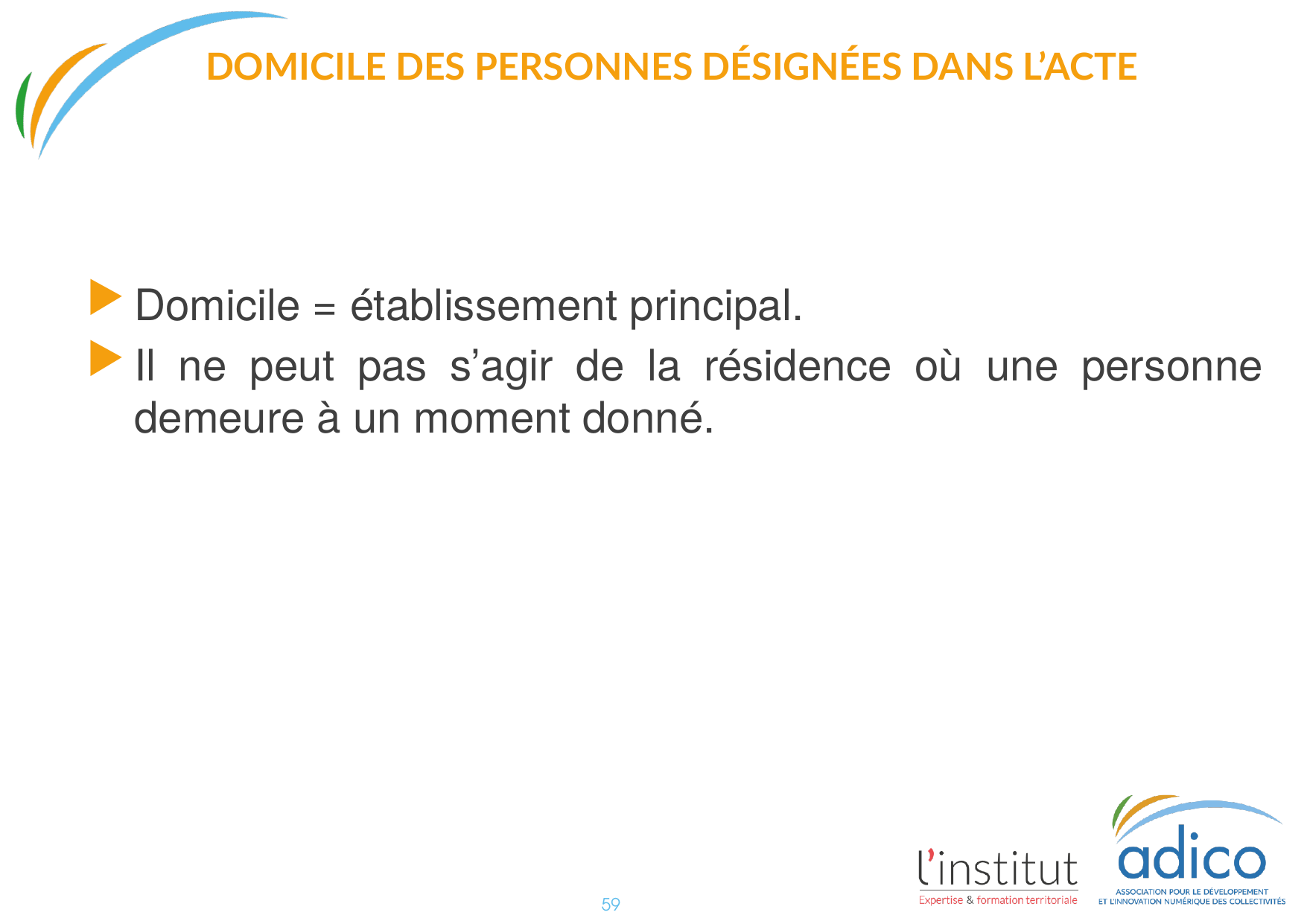

# DOMICILE DES PERSONNES DÉSIGNÉES DANS L’ACTE

Domicile = établissement principal.
Il ne peut pas s’agir de la résidence où une personne demeure à un moment donné.